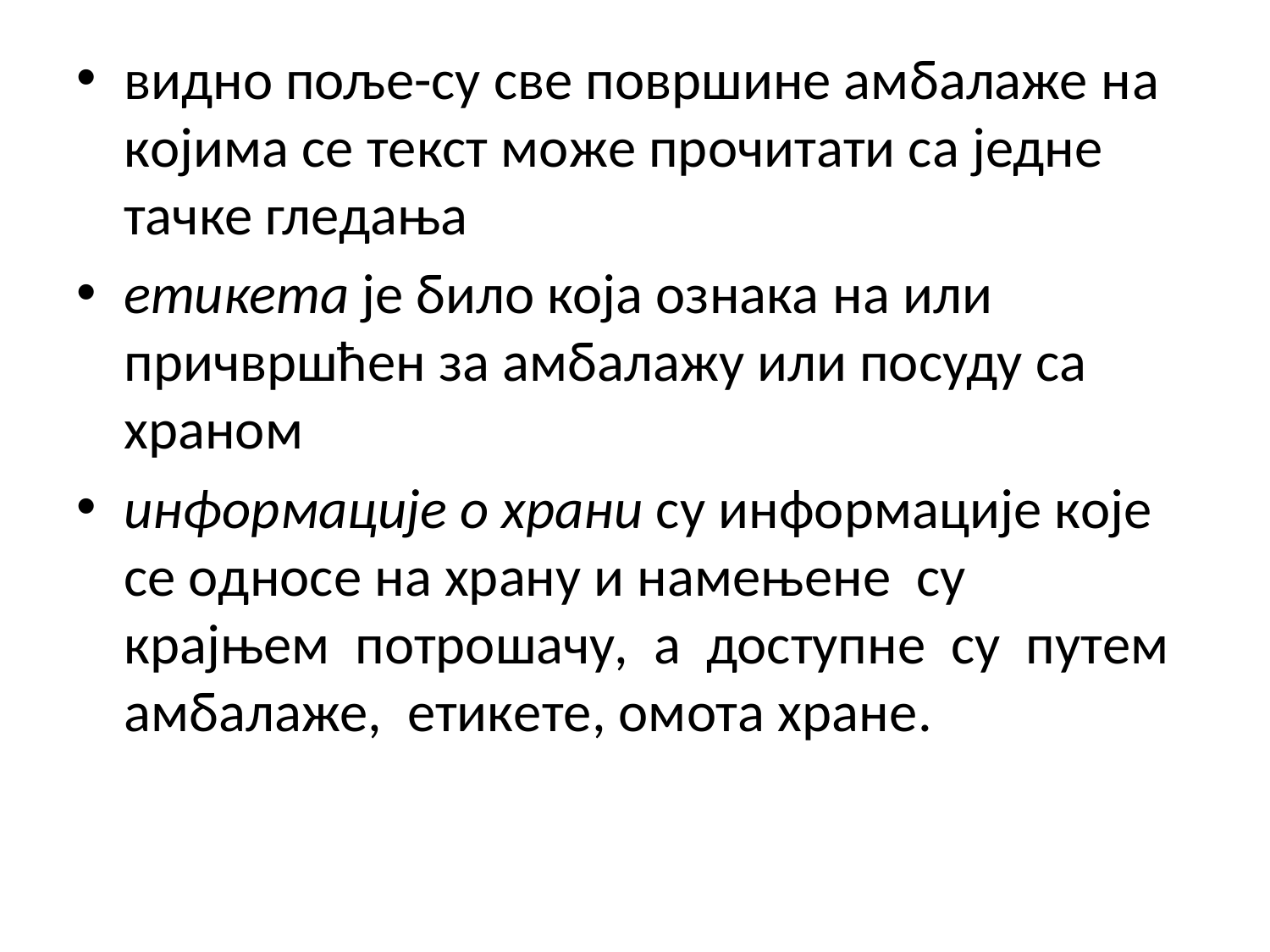

видно поље-су све површине амбалаже нa кojимa сe тeкст мoжe прoчитaти са једне тачке гледања
етикета је било која ознака на или причвршћен за амбалажу или посуду са храном
инфoрмaциje o хрaни су инфoрмaциje кoje сe oднoсe нa хрaну и намењене  су  крajњем  пoтрoшaчу,  а  доступне  су  путeм  амбалаже,  eтикeтe, омота хране.